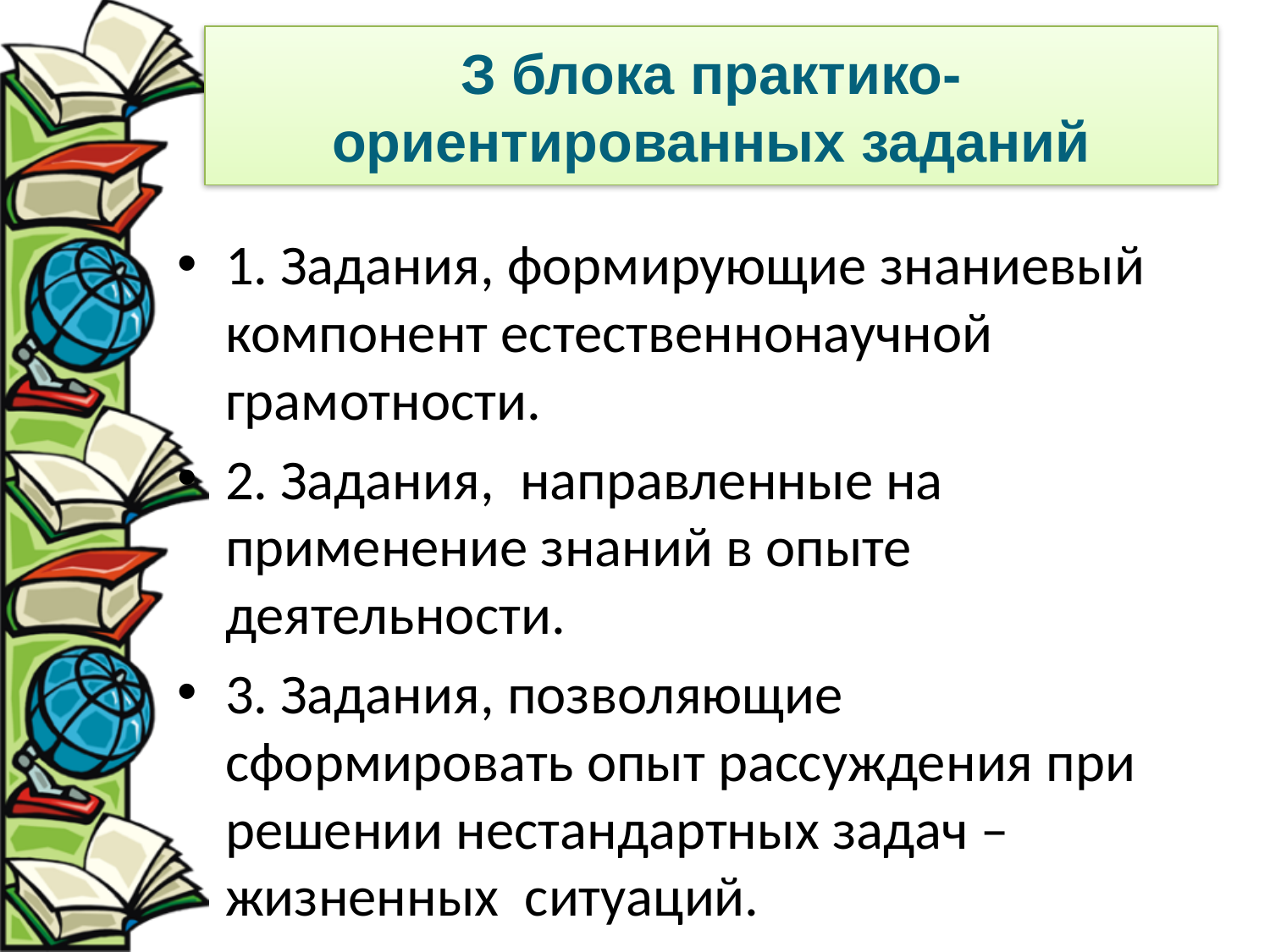

# З блока практико-ориентированных заданий
1. Задания, формирующие знаниевый компонент естественнонаучной грамотности.
2. Задания,  направленные на  применение знаний в опыте деятельности.
3. Задания, позволяющие  сформировать опыт рассуждения при решении нестандартных задач – жизненных  ситуаций.